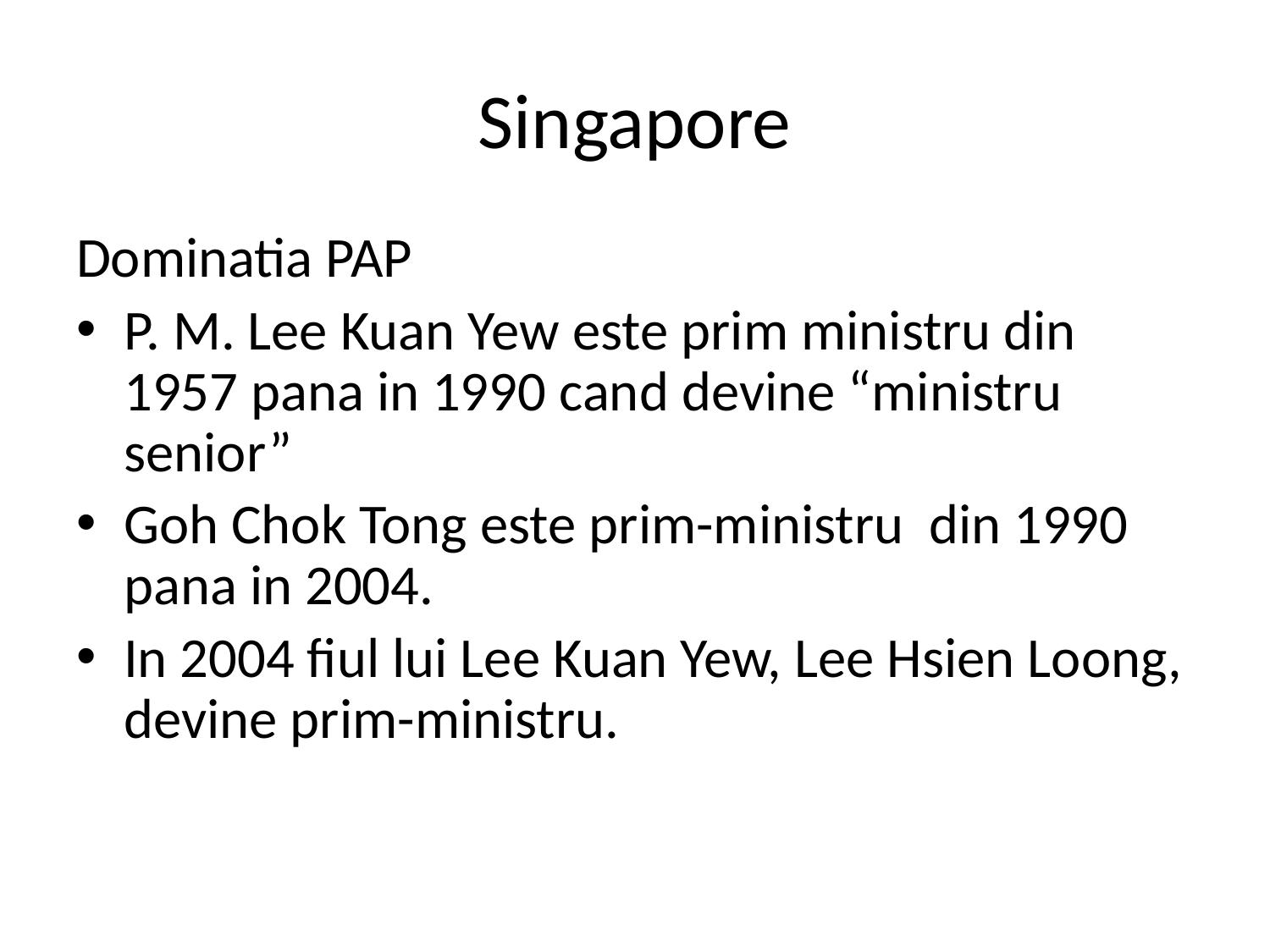

# Singapore
Dominatia PAP
P. M. Lee Kuan Yew este prim ministru din 1957 pana in 1990 cand devine “ministru senior”
Goh Chok Tong este prim-ministru  din 1990 pana in 2004.
In 2004 fiul lui Lee Kuan Yew, Lee Hsien Loong, devine prim-ministru.